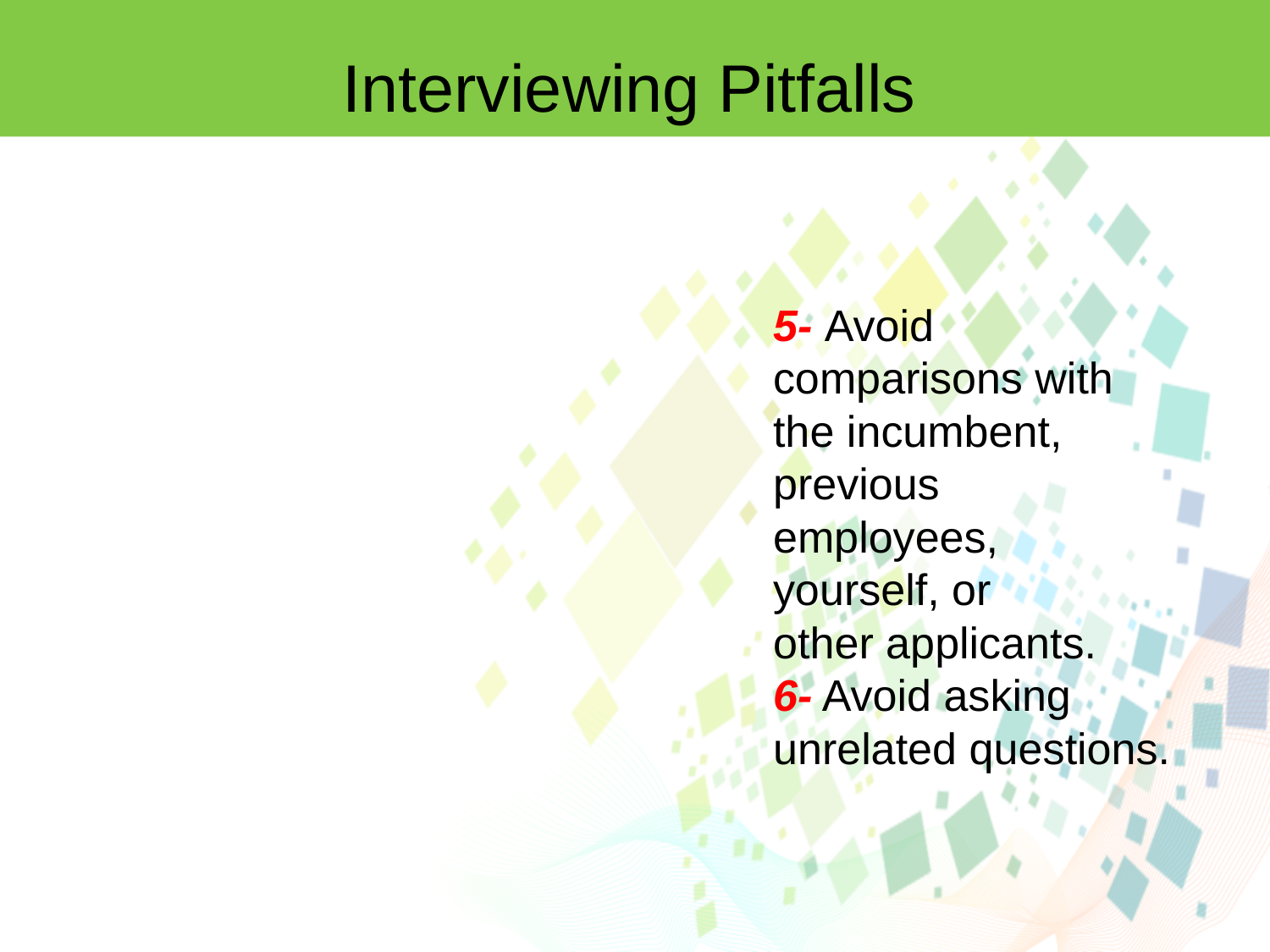

Interviewing Pitfalls
5- Avoid comparisons with the incumbent, previous employees, yourself, or
other applicants.
6- Avoid asking unrelated questions.